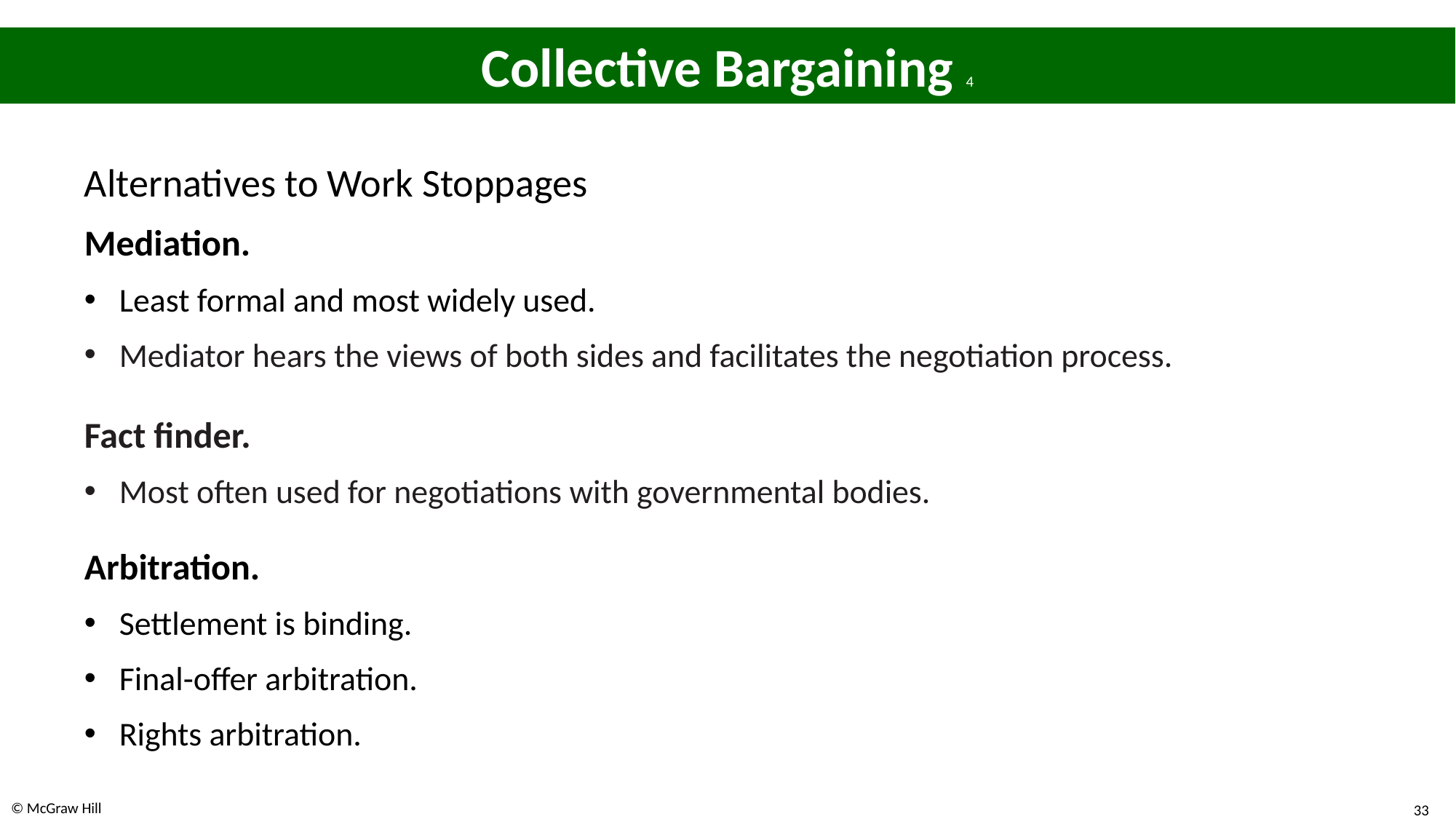

# Collective Bargaining 4
Alternatives to Work Stoppages
Mediation.
Least formal and most widely used.
Mediator hears the views of both sides and facilitates the negotiation process.
Fact finder.
Most often used for negotiations with governmental bodies.
Arbitration.
Settlement is binding.
Final-offer arbitration.
Rights arbitration.